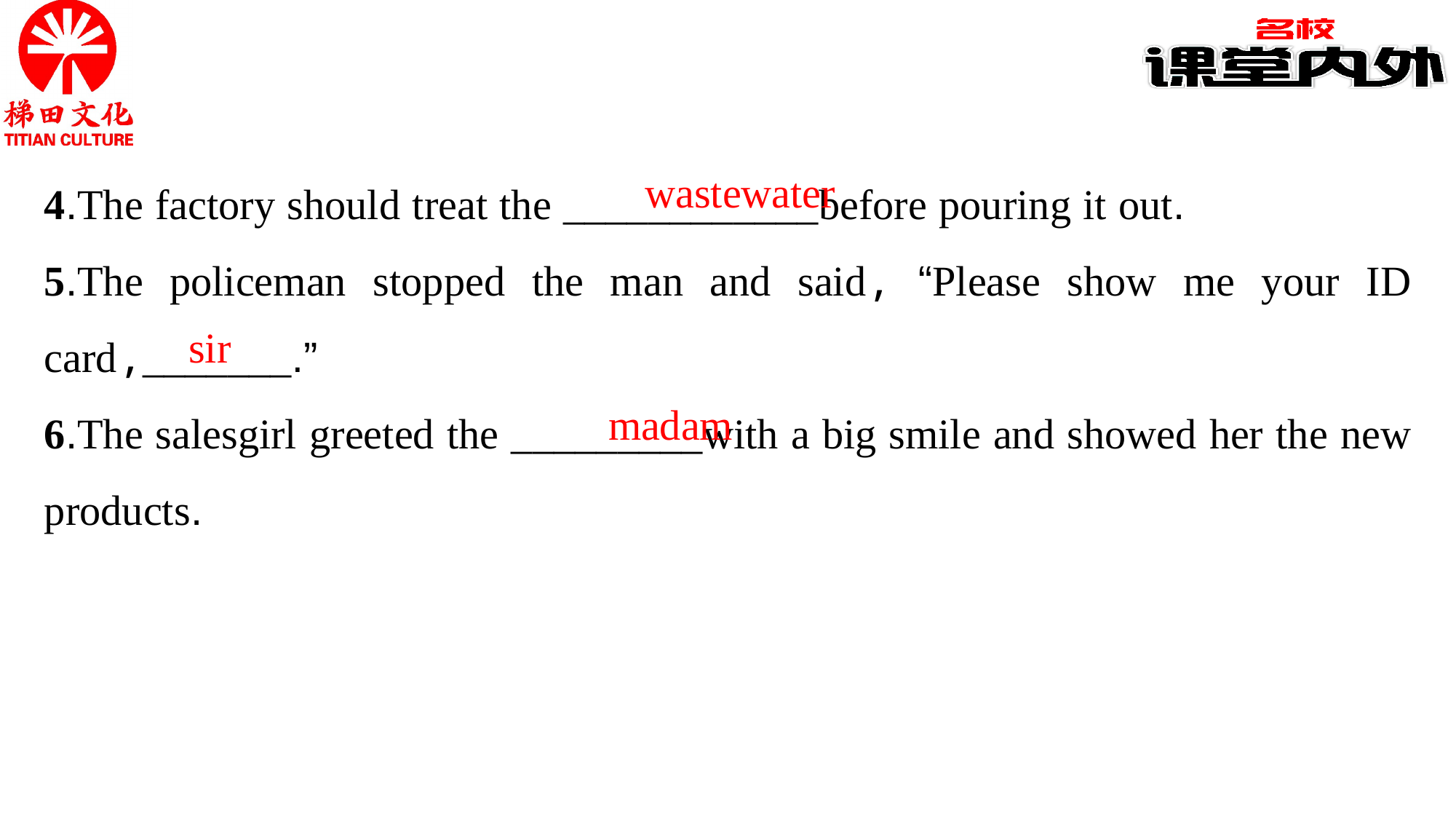

4.The factory should treat the ____________before pouring it out.
5.The policeman stopped the man and said, “Please show me your ID card,_______.”
6.The salesgirl greeted the _________with a big smile and showed her the new products.
wastewater
sir
madam